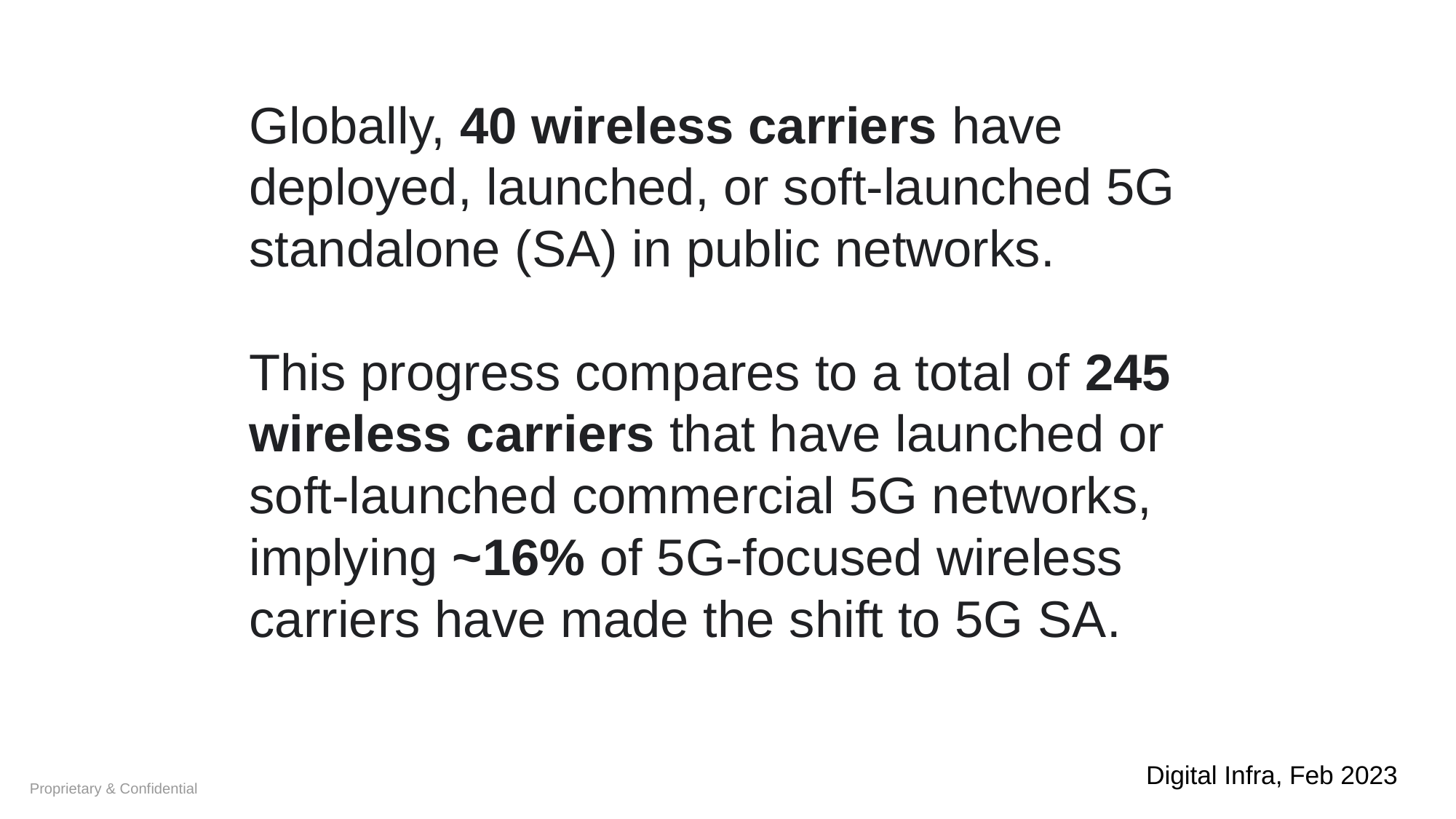

Globally, 40 wireless carriers have deployed, launched, or soft-launched 5G standalone (SA) in public networks.

This progress compares to a total of 245 wireless carriers that have launched or soft-launched commercial 5G networks, implying ~16% of 5G-focused wireless carriers have made the shift to 5G SA.
Digital Infra, Feb 2023